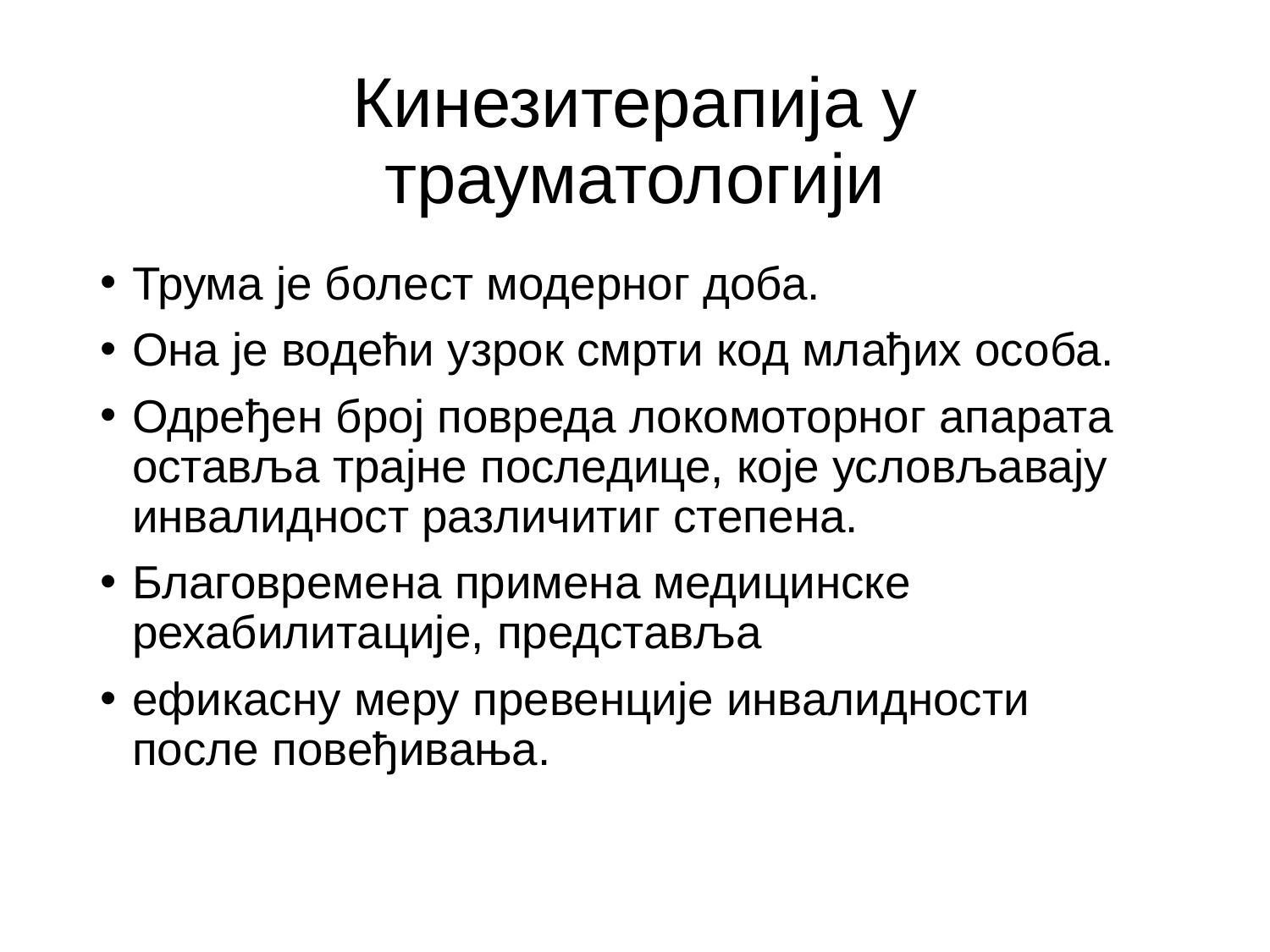

# Кинезитерапија у трауматологији
Трума је болест модерног доба.
Она је водећи узрок смрти код млађих особа.
Одређен број повреда локомоторног апарата оставља трајне последице, које условљавају инвалидност различитиг степена.
Благовремена примена медицинске рехабилитације, представља
ефикасну меру превенције инвалидности после повеђивања.